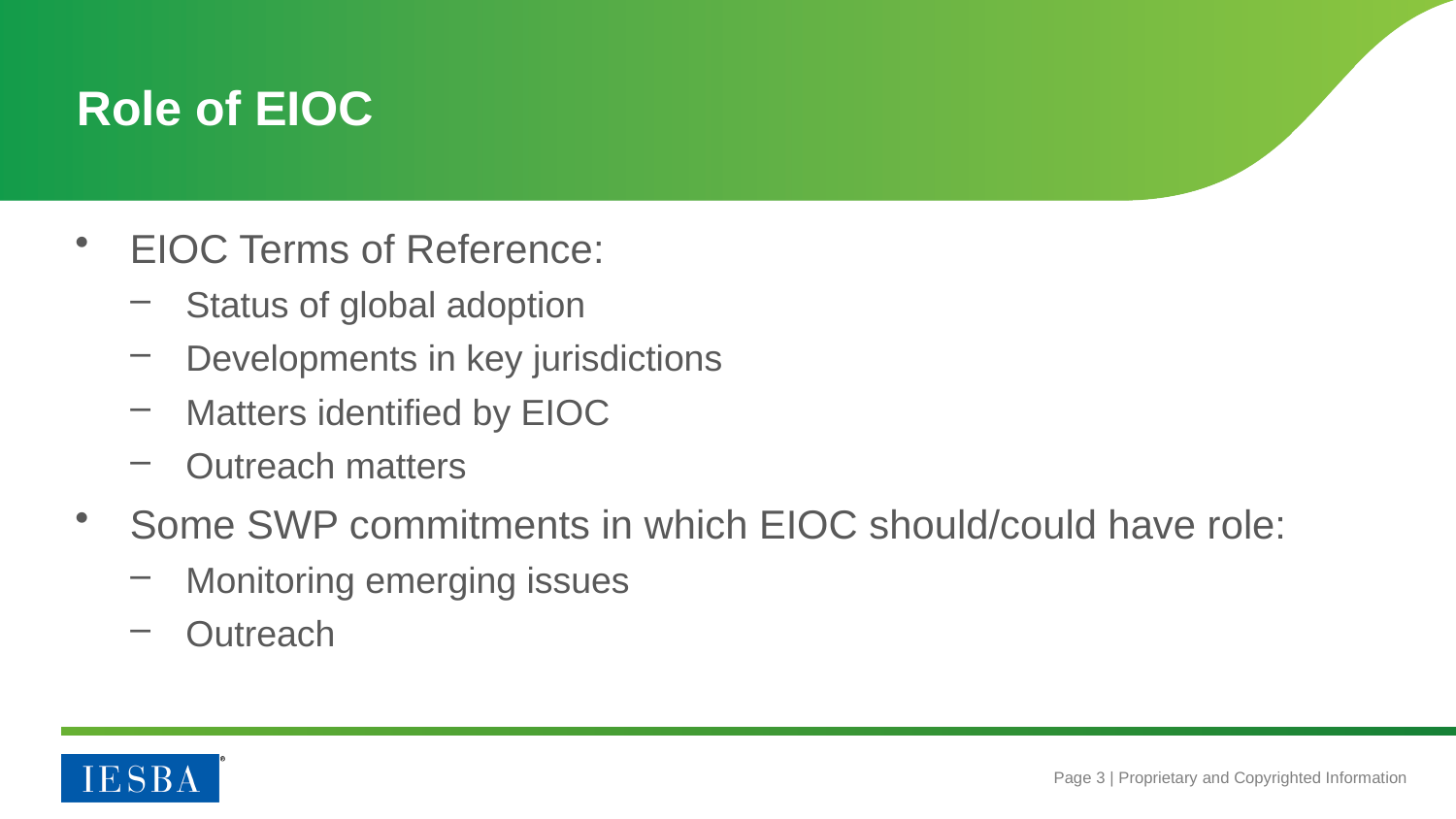

# Role of EIOC
EIOC Terms of Reference:
Status of global adoption
Developments in key jurisdictions
Matters identified by EIOC
Outreach matters
Some SWP commitments in which EIOC should/could have role:
Monitoring emerging issues
Outreach